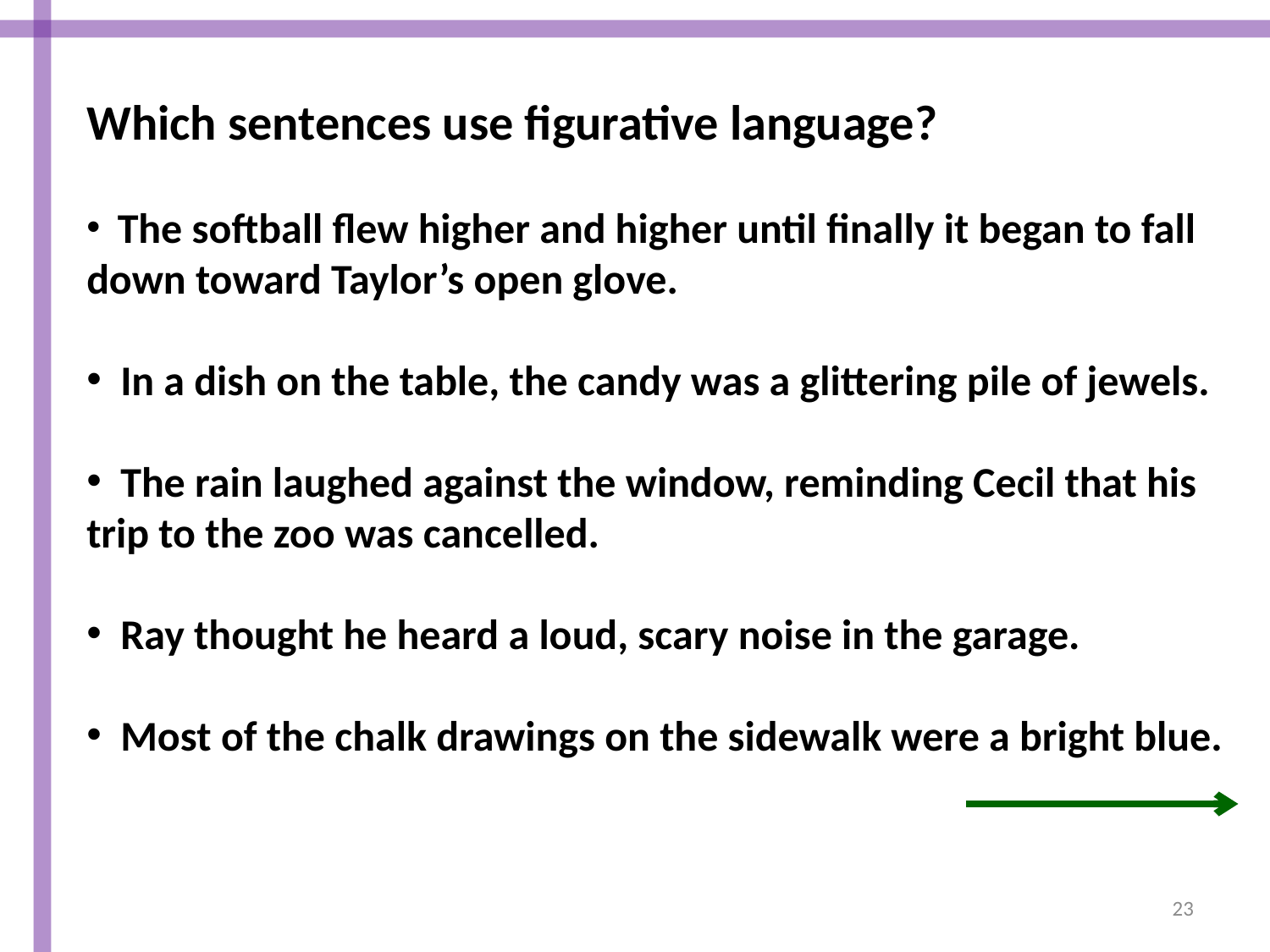

Which sentences use figurative language?

  The softball flew higher and higher until finally it began to fall down toward Taylor’s open glove.

  In a dish on the table, the candy was a glittering pile of jewels.

  The rain laughed against the window, reminding Cecil that his trip to the zoo was cancelled.

  Ray thought he heard a loud, scary noise in the garage.

  Most of the chalk drawings on the sidewalk were a bright blue.

23